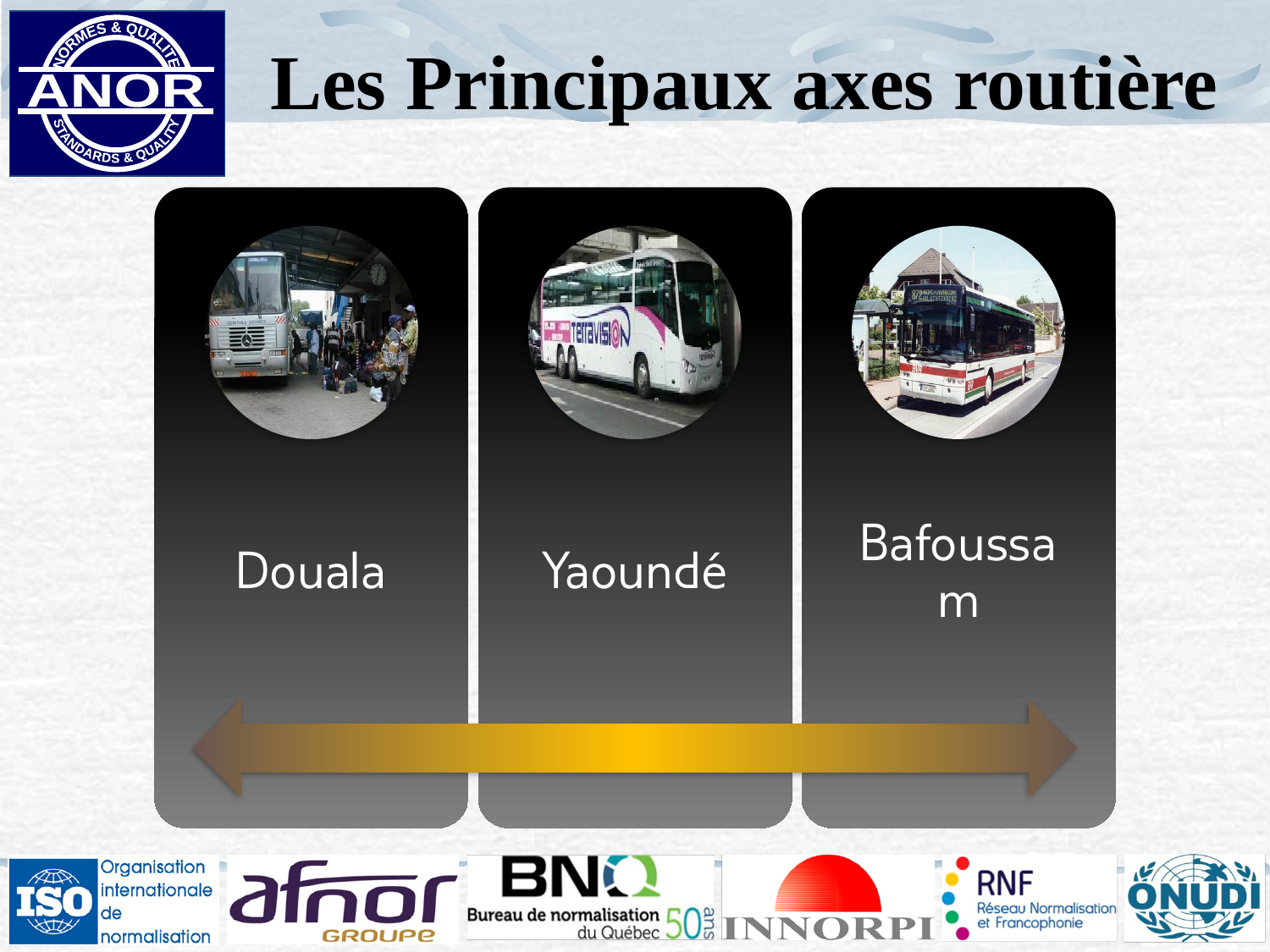

Les Principaux axes routière
Douala
Yaoundé
Bafoussam